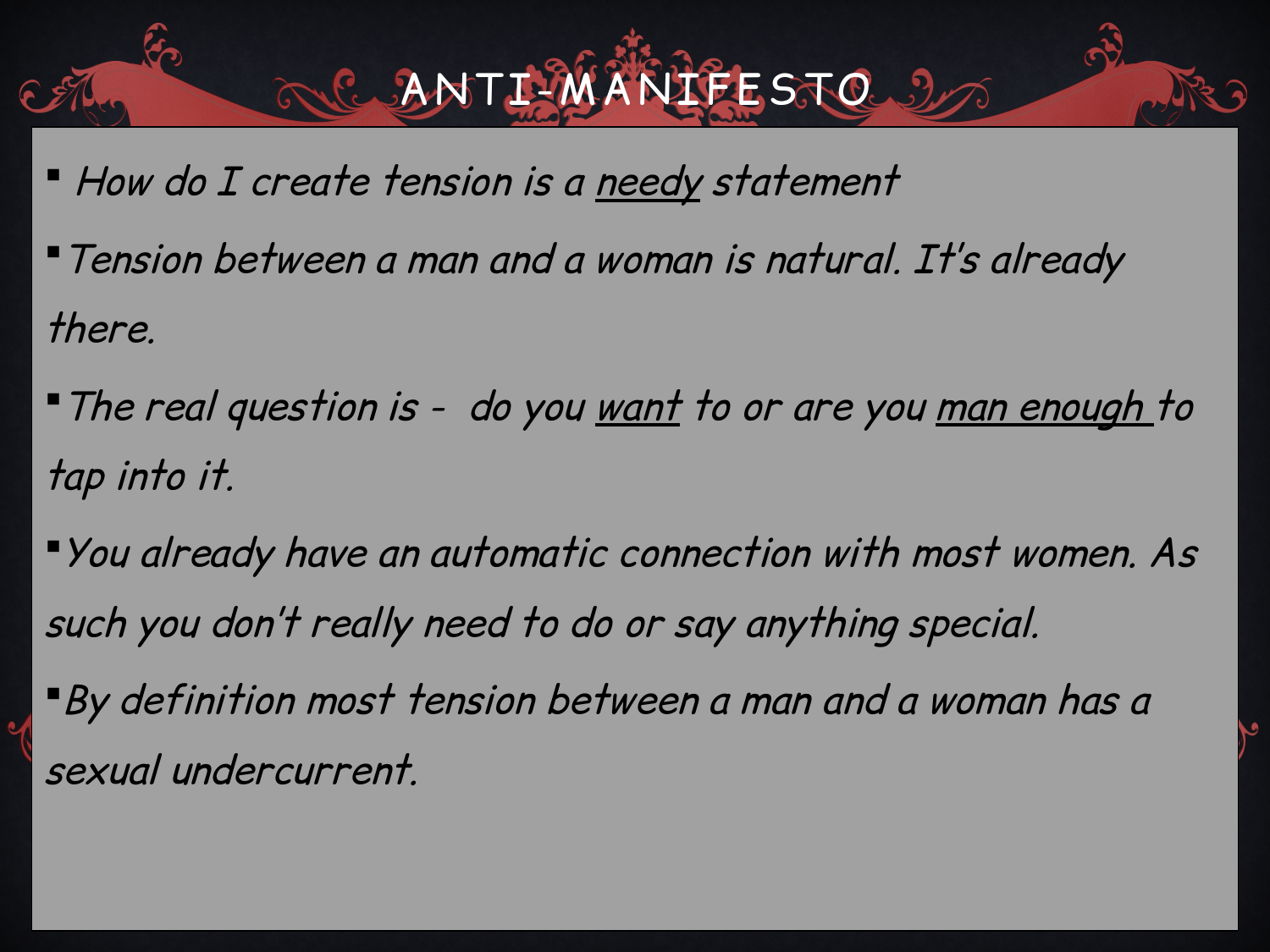

# Anti-Manifesto
 How do I create tension is a needy statement
Tension between a man and a woman is natural. It’s already there.
The real question is -  do you want to or are you man enough to tap into it.
You already have an automatic connection with most women. As such you don’t really need to do or say anything special.
By definition most tension between a man and a woman has a sexual undercurrent.